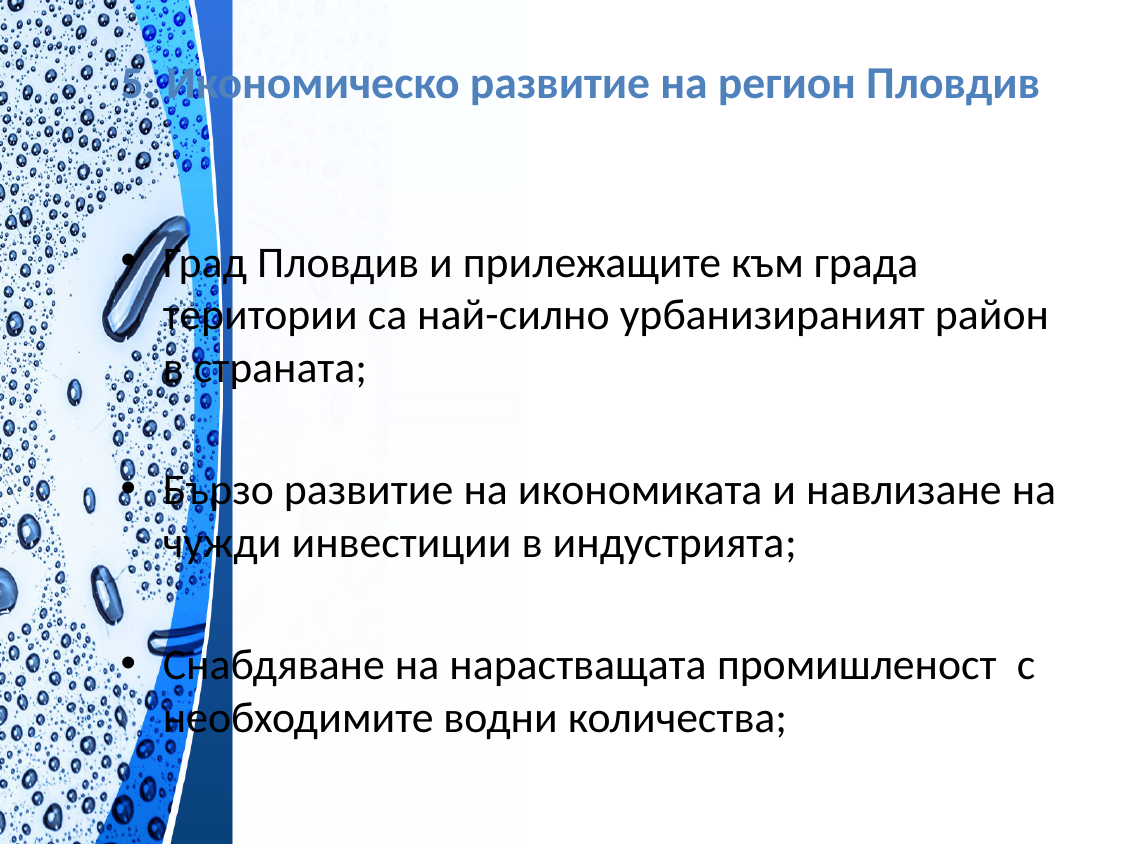

# 5. Икономическо развитие на регион Пловдив
Град Пловдив и прилежащите към града територии са най-силно урбанизираният район в страната;

Бързо развитие на икономиката и навлизане на чужди инвестиции в индустрията;

Снабдяване на нарастващата промишленост  с необходимите водни количества;